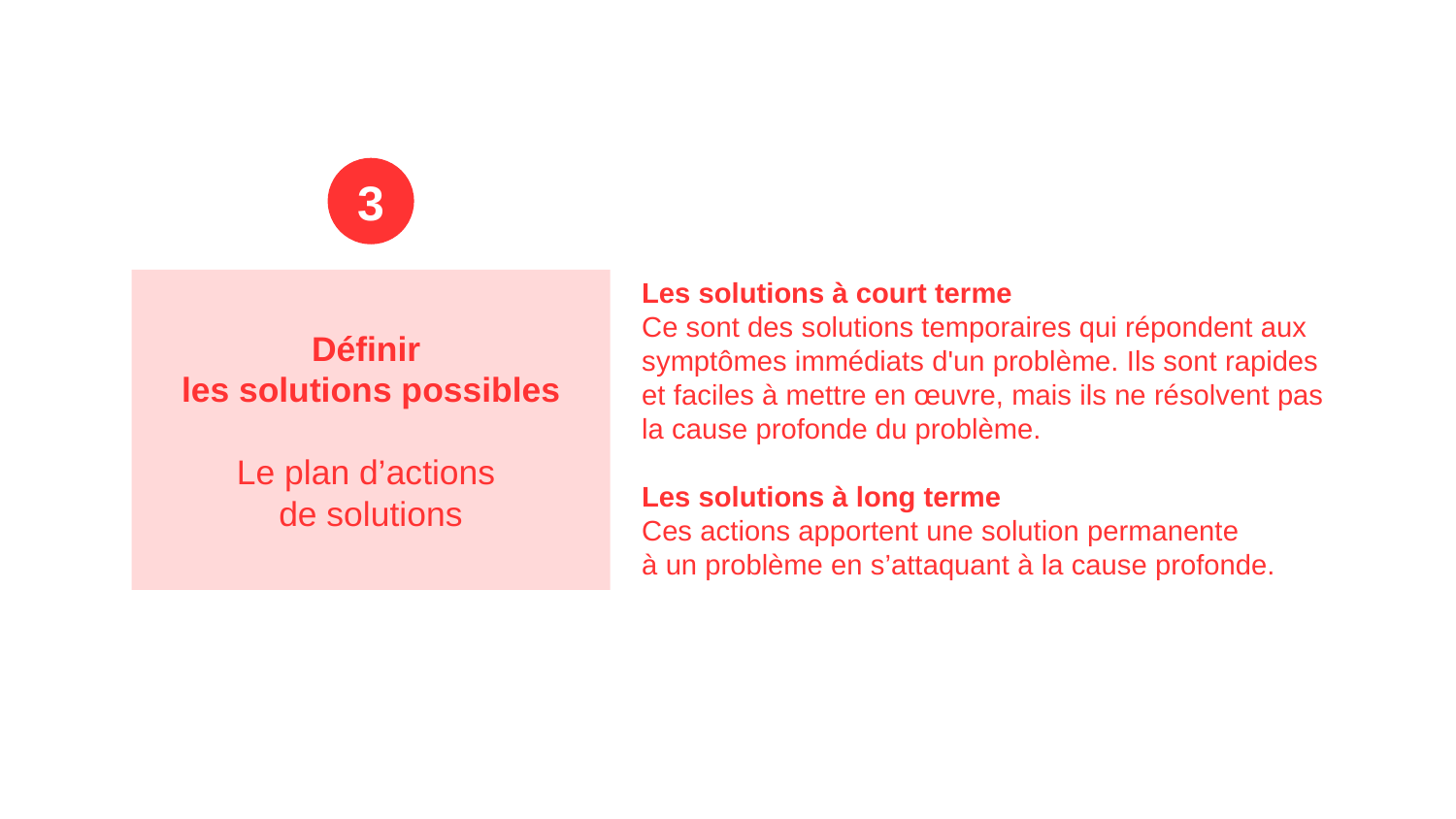

3
Les solutions à court terme
Ce sont des solutions temporaires qui répondent aux symptômes immédiats d'un problème. Ils sont rapides
et faciles à mettre en œuvre, mais ils ne résolvent pas
la cause profonde du problème.

Les solutions à long terme
Ces actions apportent une solution permanente
à un problème en s’attaquant à la cause profonde.
Définir
les solutions possibles

Le plan d’actions
de solutions